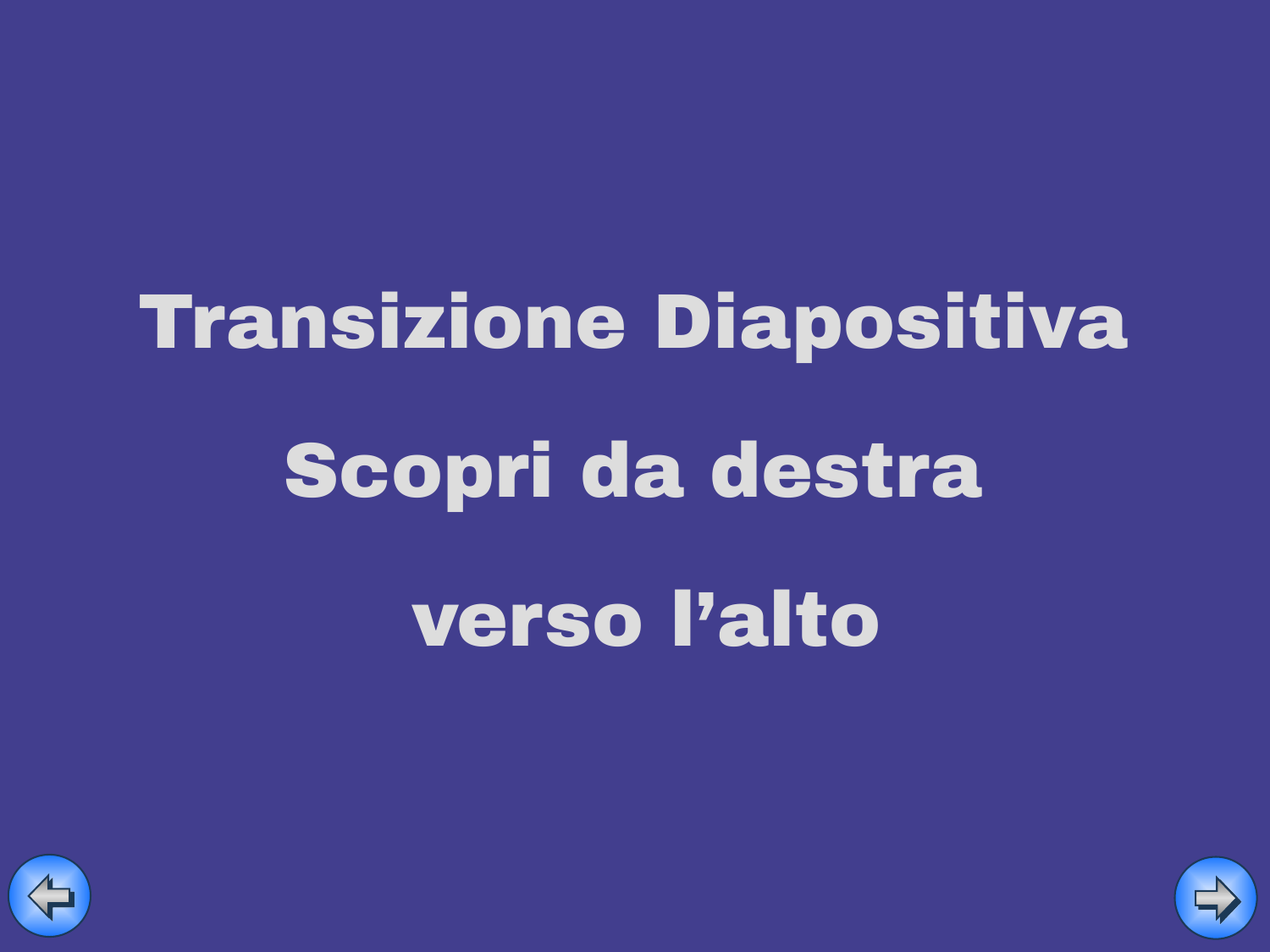

# Transizione Diapositiva Scopri da destra verso l’alto